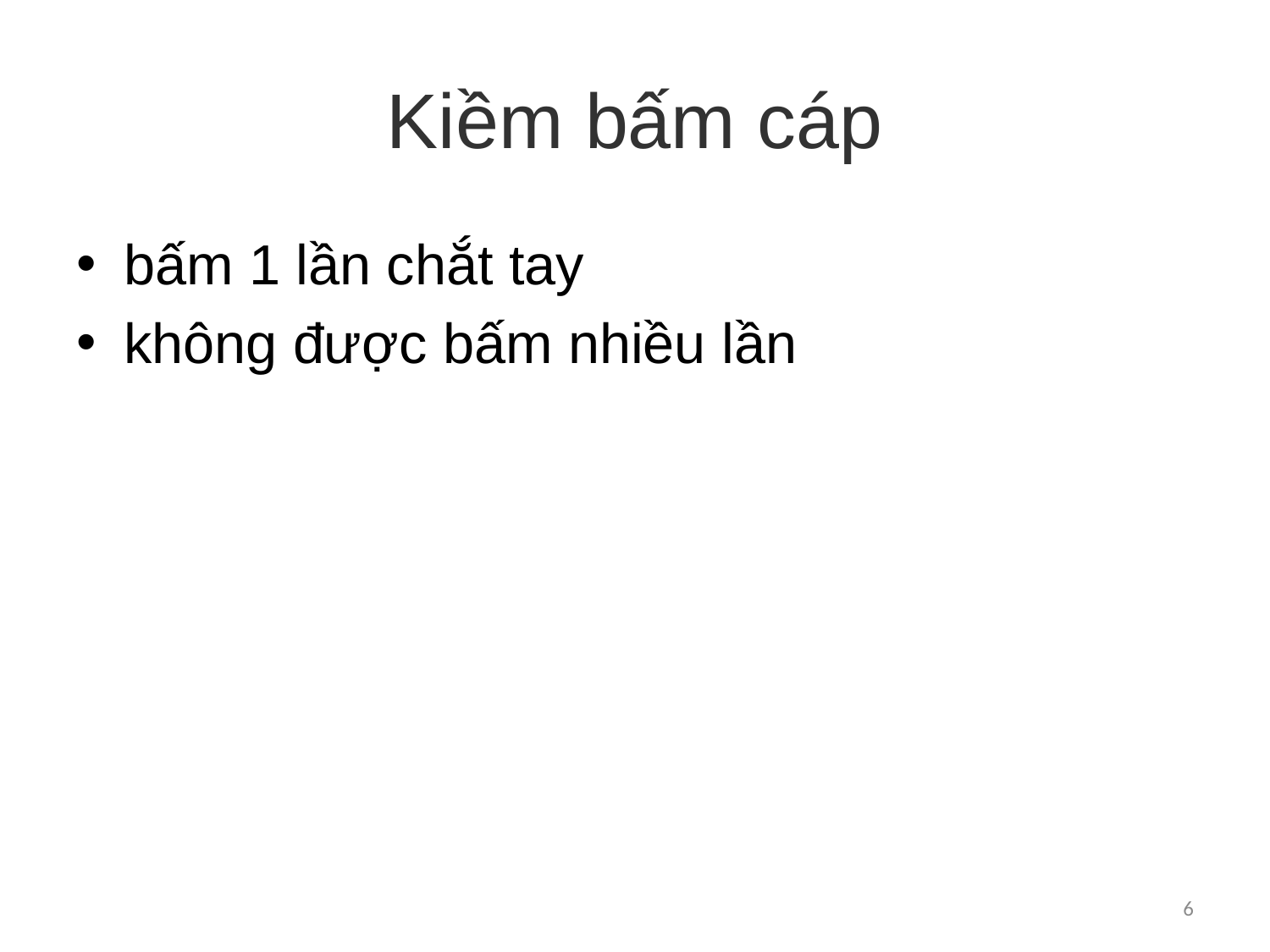

# Kiềm bấm cáp
bấm 1 lần chắt tay
không được bấm nhiều lần

6